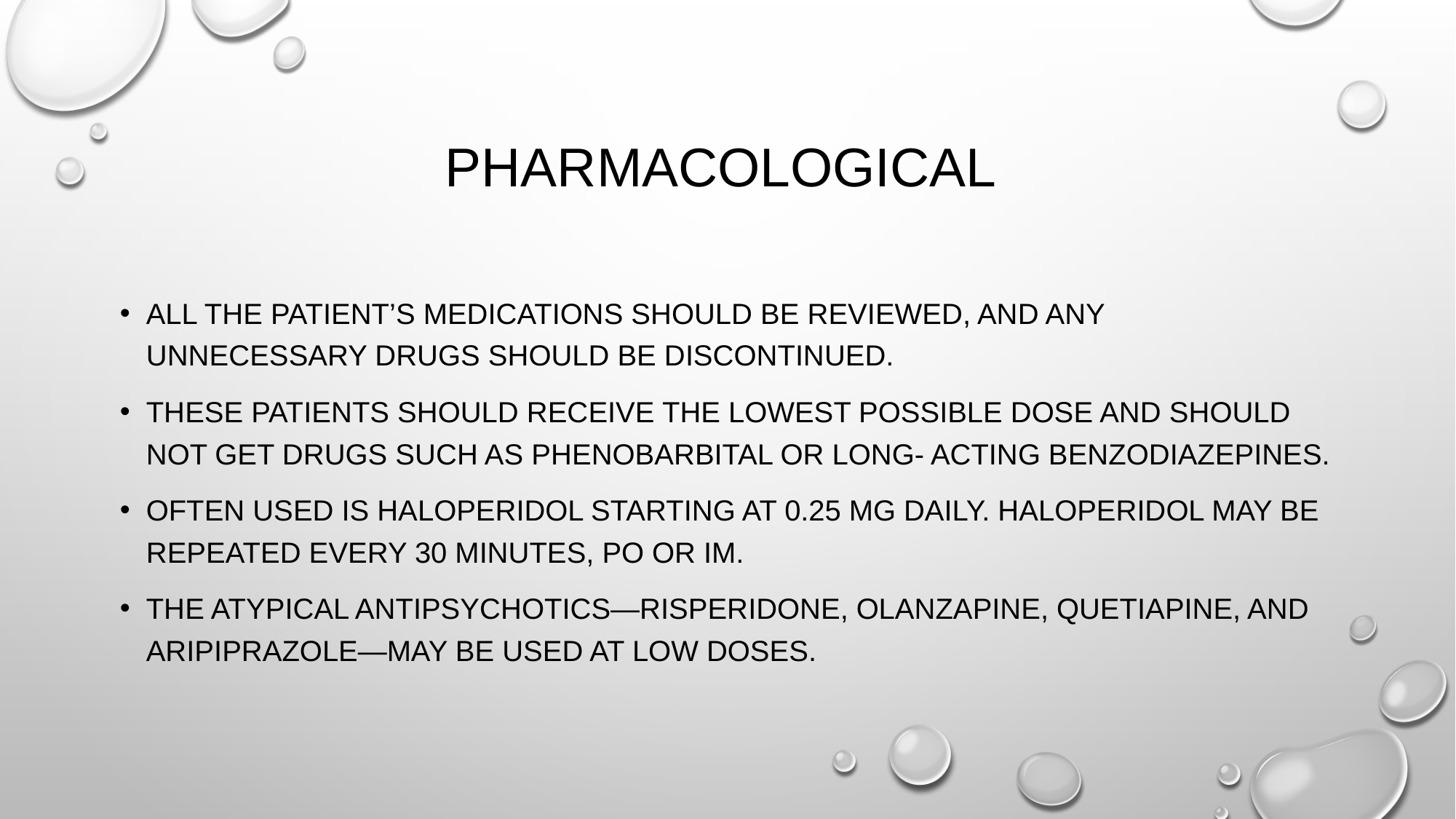

# Pharmacological
All the patient’s medications should be reviewed, and any unnecessary drugs should be discontinued.
These patients should receive the lowest possible dose and should not get drugs such as phenobarbital or long- acting benzodiazepines.
Often used is haloperidol starting at 0.25 mg daily. Haloperidol may be repeated every 30 minutes, PO or IM.
The atypical antipsychotics—risperidone, olanzapine, quetiapine, and aripiprazole—may be used at low doses.